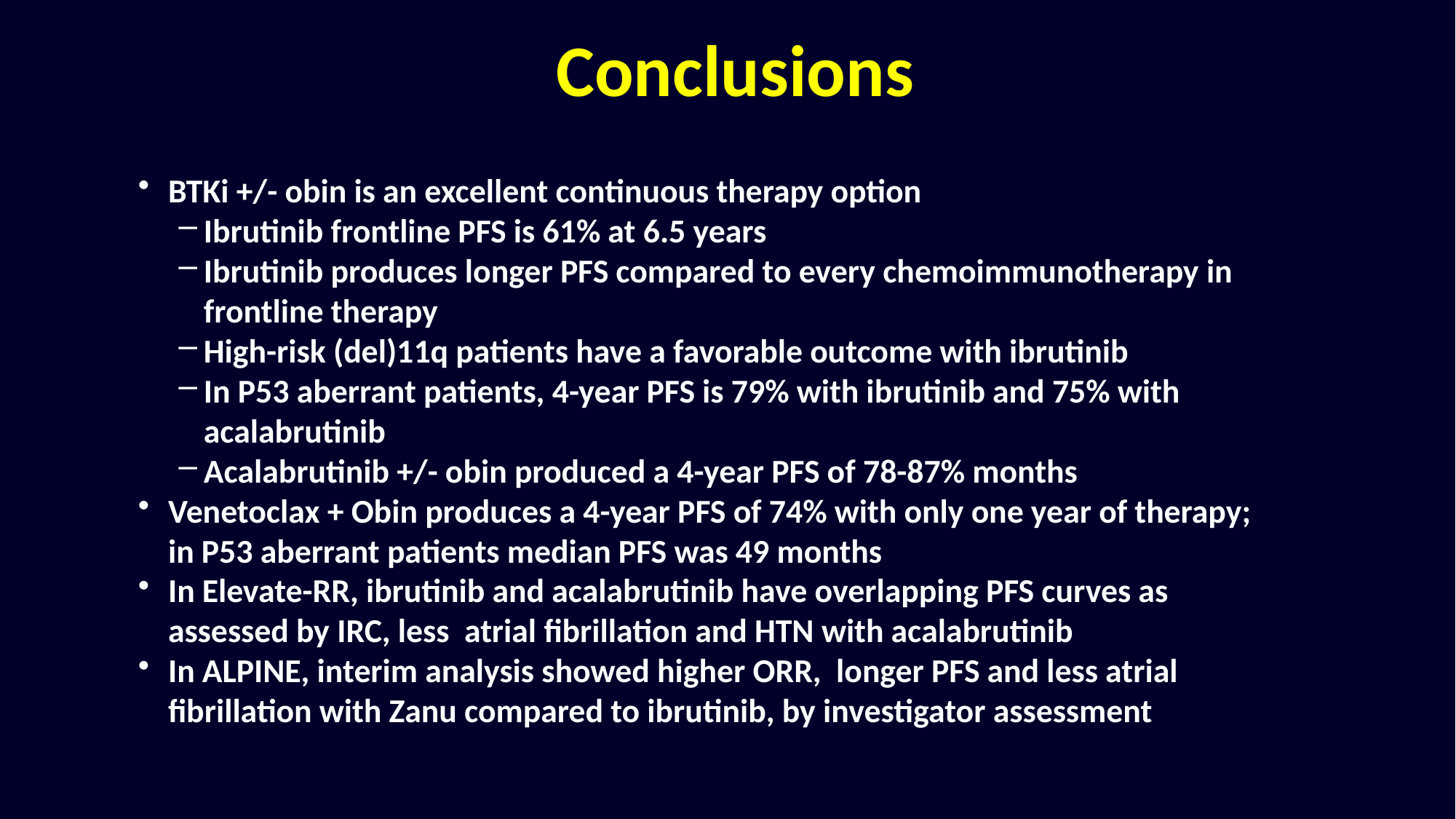

Conclusions
BTKi +/- obin is an excellent continuous therapy option
Ibrutinib frontline PFS is 61% at 6.5 years
Ibrutinib produces longer PFS compared to every chemoimmunotherapy in frontline therapy
High-risk (del)11q patients have a favorable outcome with ibrutinib
In P53 aberrant patients, 4-year PFS is 79% with ibrutinib and 75% with acalabrutinib
Acalabrutinib +/- obin produced a 4-year PFS of 78-87% months
Venetoclax + Obin produces a 4-year PFS of 74% with only one year of therapy; in P53 aberrant patients median PFS was 49 months
In Elevate-RR, ibrutinib and acalabrutinib have overlapping PFS curves as assessed by IRC, less  atrial fibrillation and HTN with acalabrutinib
In ALPINE, interim analysis showed higher ORR,  longer PFS and less atrial fibrillation with Zanu compared to ibrutinib, by investigator assessment